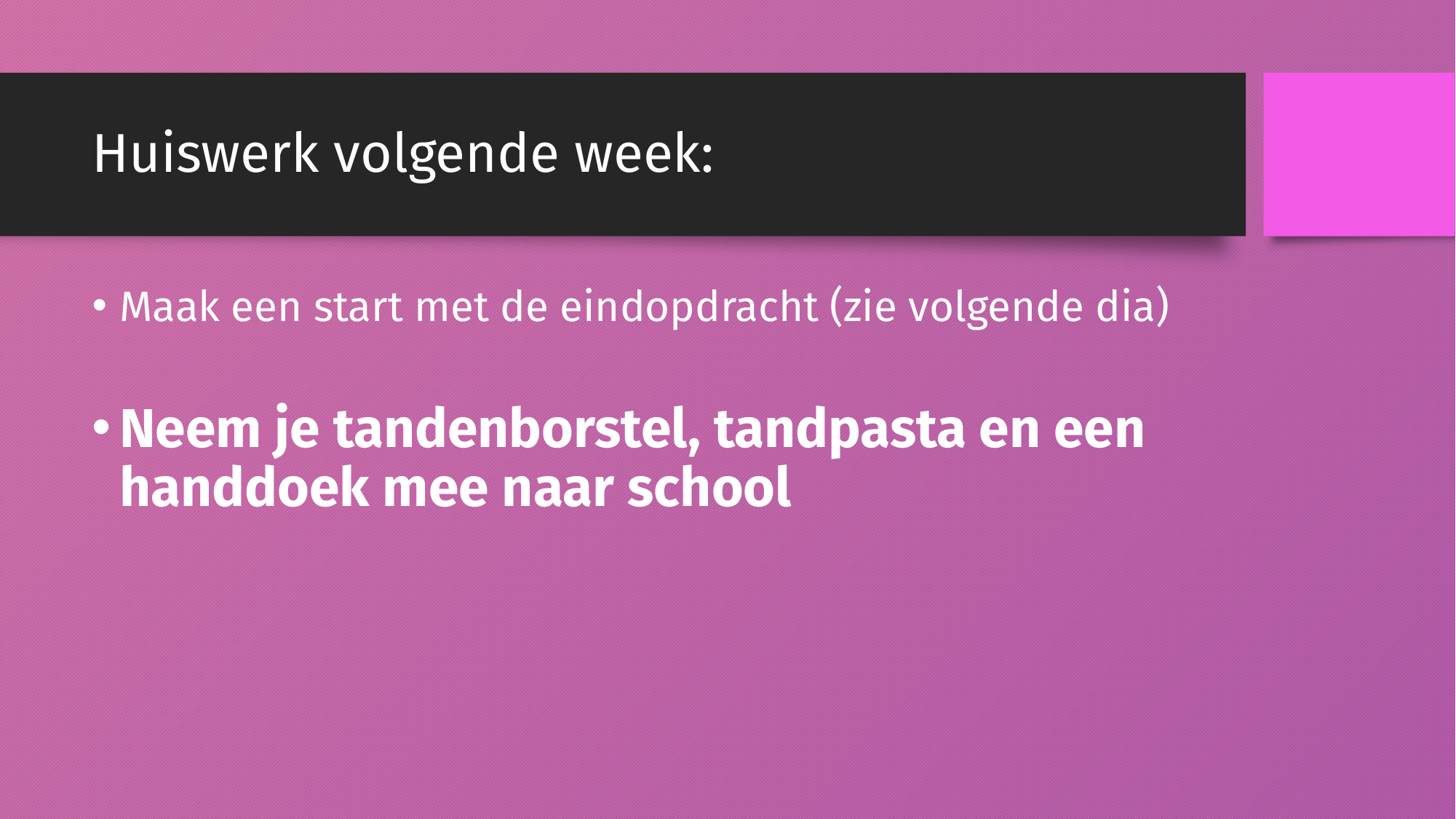

# Huiswerk volgende week:
Maak een start met de eindopdracht (zie volgende dia)

Neem je tandenborstel, tandpasta en een handdoek mee naar school